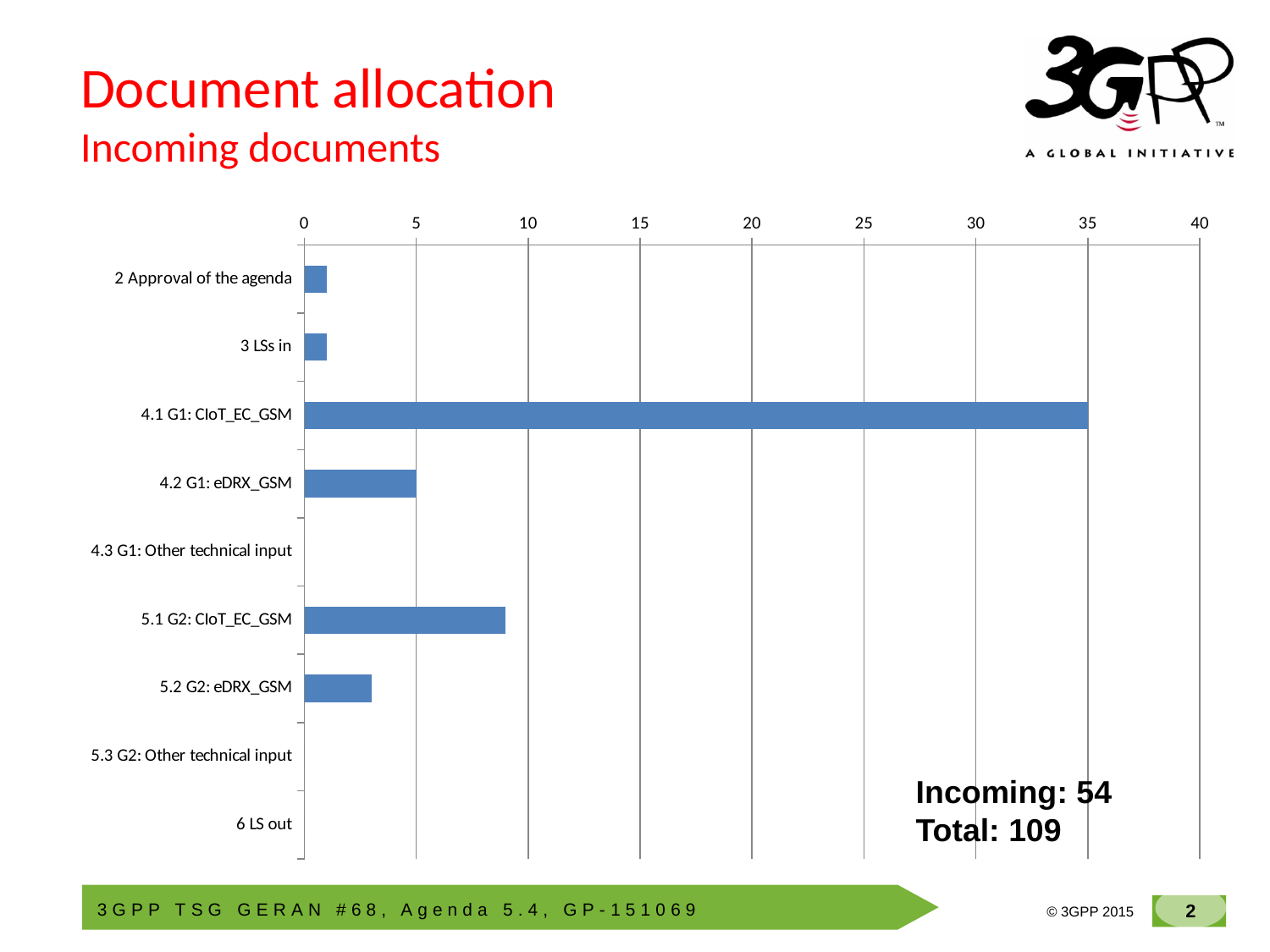

# Document allocation Incoming documents

### Chart

| Category |  |
|---|---|
| 2 Approval of the agenda | 1.0 |
| 3 LSs in | 1.0 |
| 4.1 G1: CIoT_EC_GSM | 35.0 |
| 4.2 G1: eDRX_GSM | 5.0 |
| 4.3 G1: Other technical input | 0.0 |
| 5.1 G2: CIoT_EC_GSM | 9.0 |
| 5.2 G2: eDRX_GSM | 3.0 |
| 5.3 G2: Other technical input | 0.0 |
| 6 LS out | 0.0 |
Incoming: 54
Total: 109